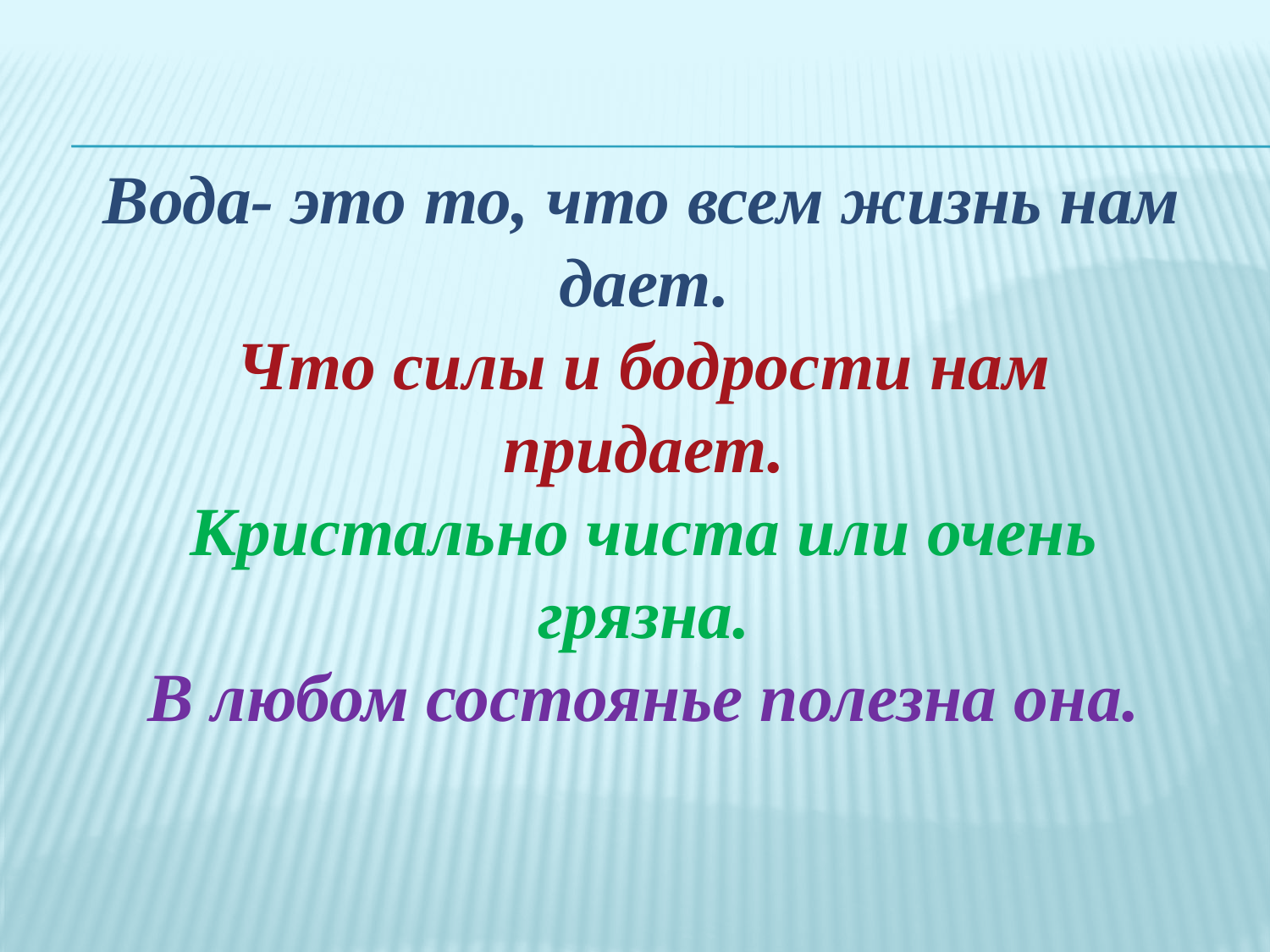

Вода- это то, что всем жизнь нам дает.
Что силы и бодрости нам придает.
Кристально чиста или очень грязна.
В любом состоянье полезна она.